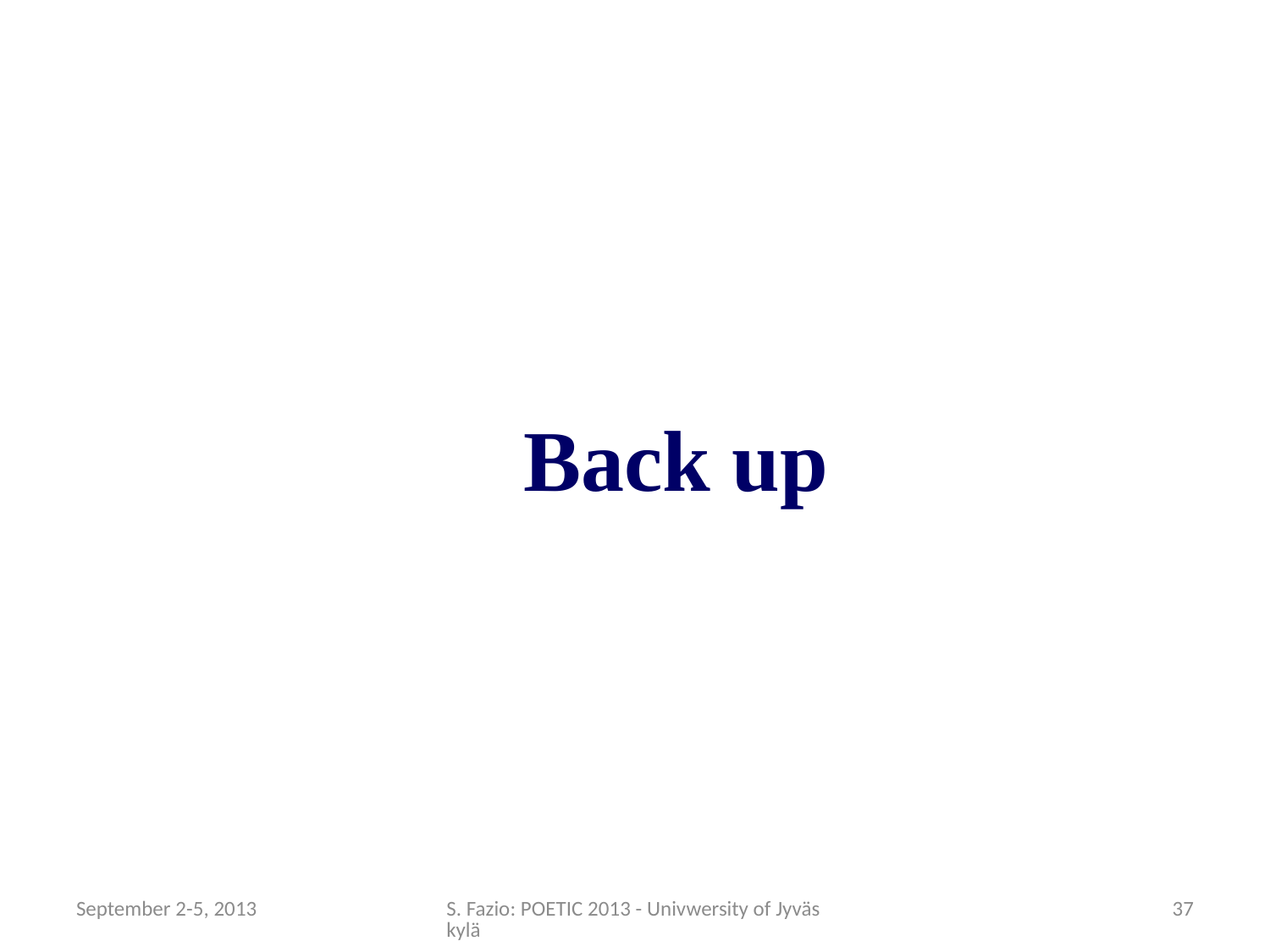

Back up
September 2-5, 2013
S. Fazio: POETIC 2013 - Univwersity of Jyväskylä
37